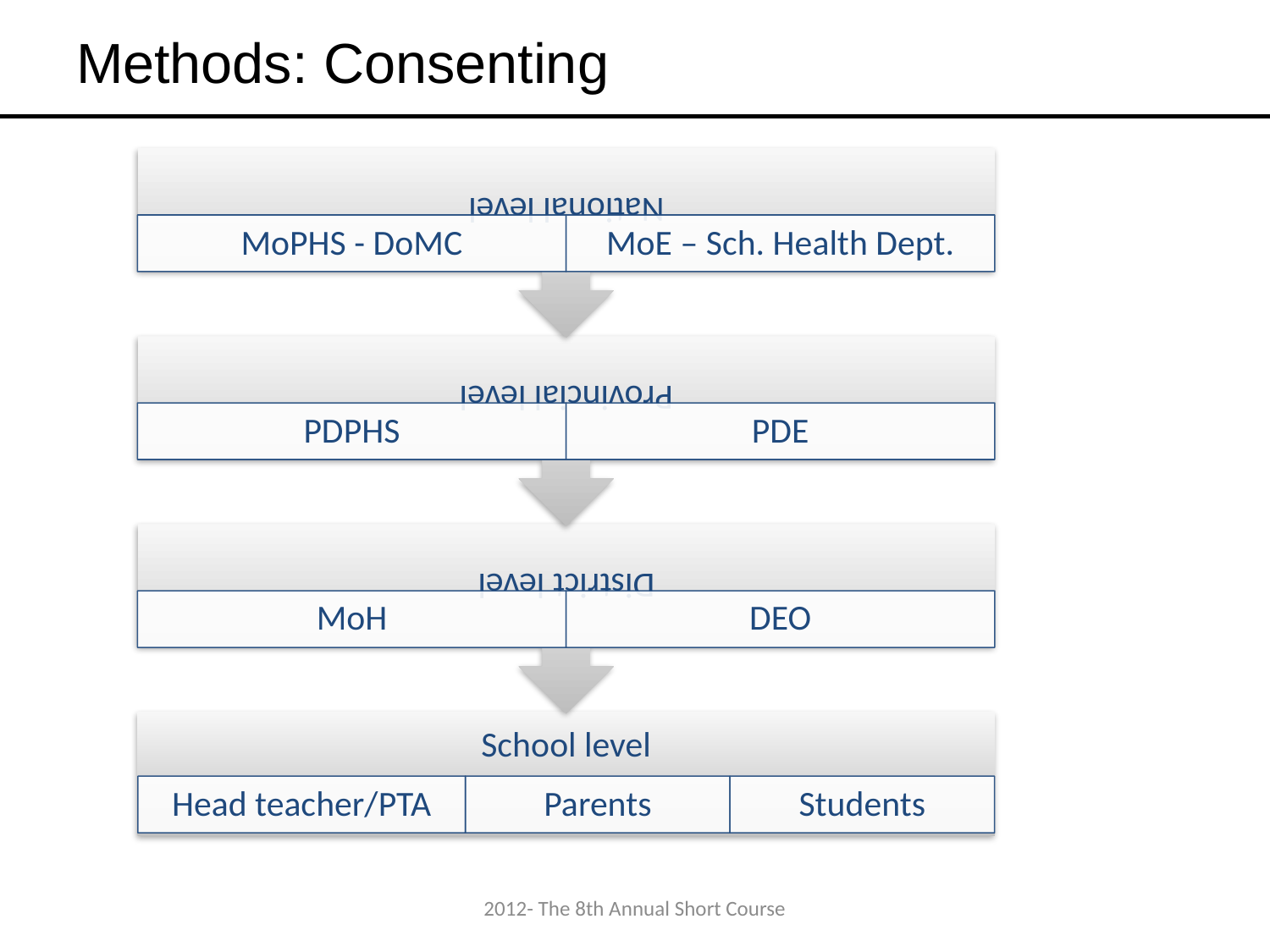

# Methods: Consenting
School level
Head teacher/PTA
Parents
Students
District level
MoH
DEO
Provincial level
PDPHS
PDE
National level
MoPHS - DoMC
MoE – Sch. Health Dept.
2012- The 8th Annual Short Course